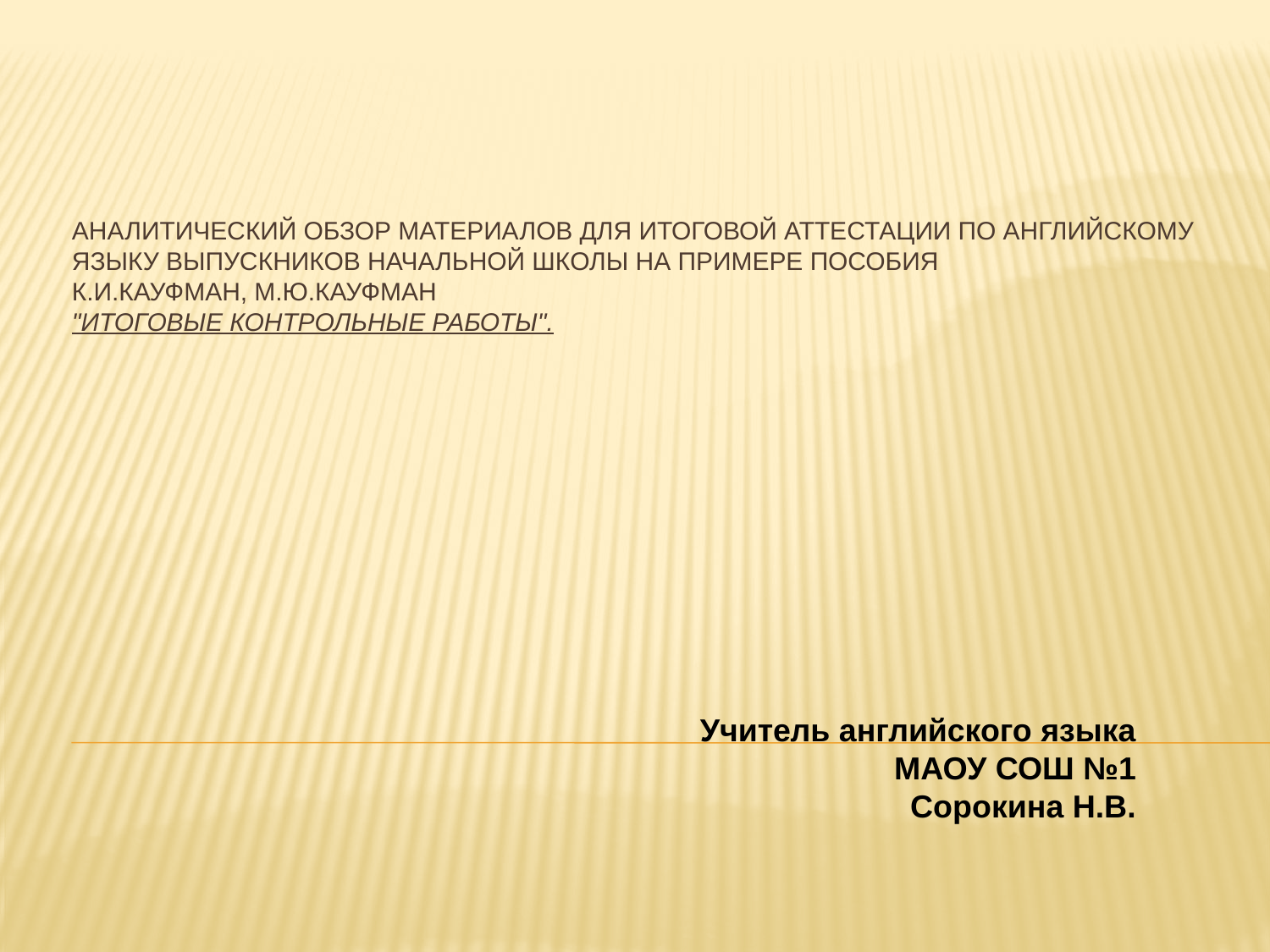

# Аналитический обзор материалов для итоговой аттестации по английскому языку выпускников начальной школы на примере пособия К.И.Кауфман, М.Ю.Кауфман "Итоговые контрольные работы".
Учитель английского языка
МАОУ СОШ №1
Сорокина Н.В.